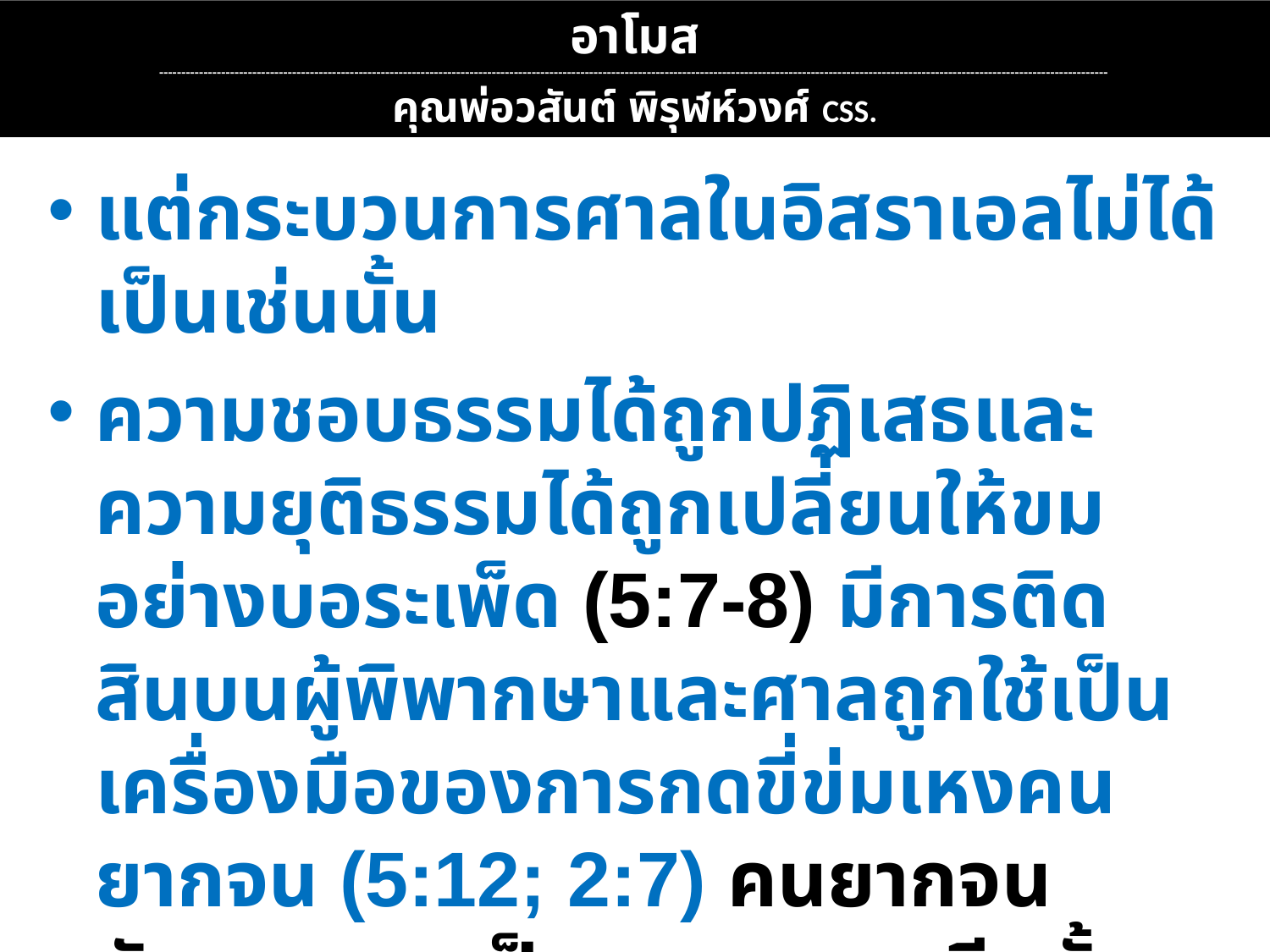

อาโมส
----------------------------------------------------------------------------------------------------------------------------------------------------------------------------------------------------------------------
คุณพ่อวสันต์ พิรุฬห์วงศ์ CSS.
แต่กระบวนการศาลในอิสราเอลไม่ได้เป็นเช่นนั้น
ความชอบธรรมได้ถูกปฏิเสธและความยุติธรรมได้ถูกเปลี่ยนให้ขมอย่างบอระเพ็ด (5:7-8) มีการติดสินบนผู้พิพากษาและศาลถูกใช้เป็นเครื่องมือของการกดขี่ข่มเหงคนยากจน (5:12; 2:7) คนยากจนขัดสนกลายเป็นทาสและถูกบีบคั้นเอาที่ดิน
แหล่งที่มาของสิทธิของคนยากจนได้ถูกเปลี่ยนให้เป็นแหล่งของความอยุติธรรมในสังคม